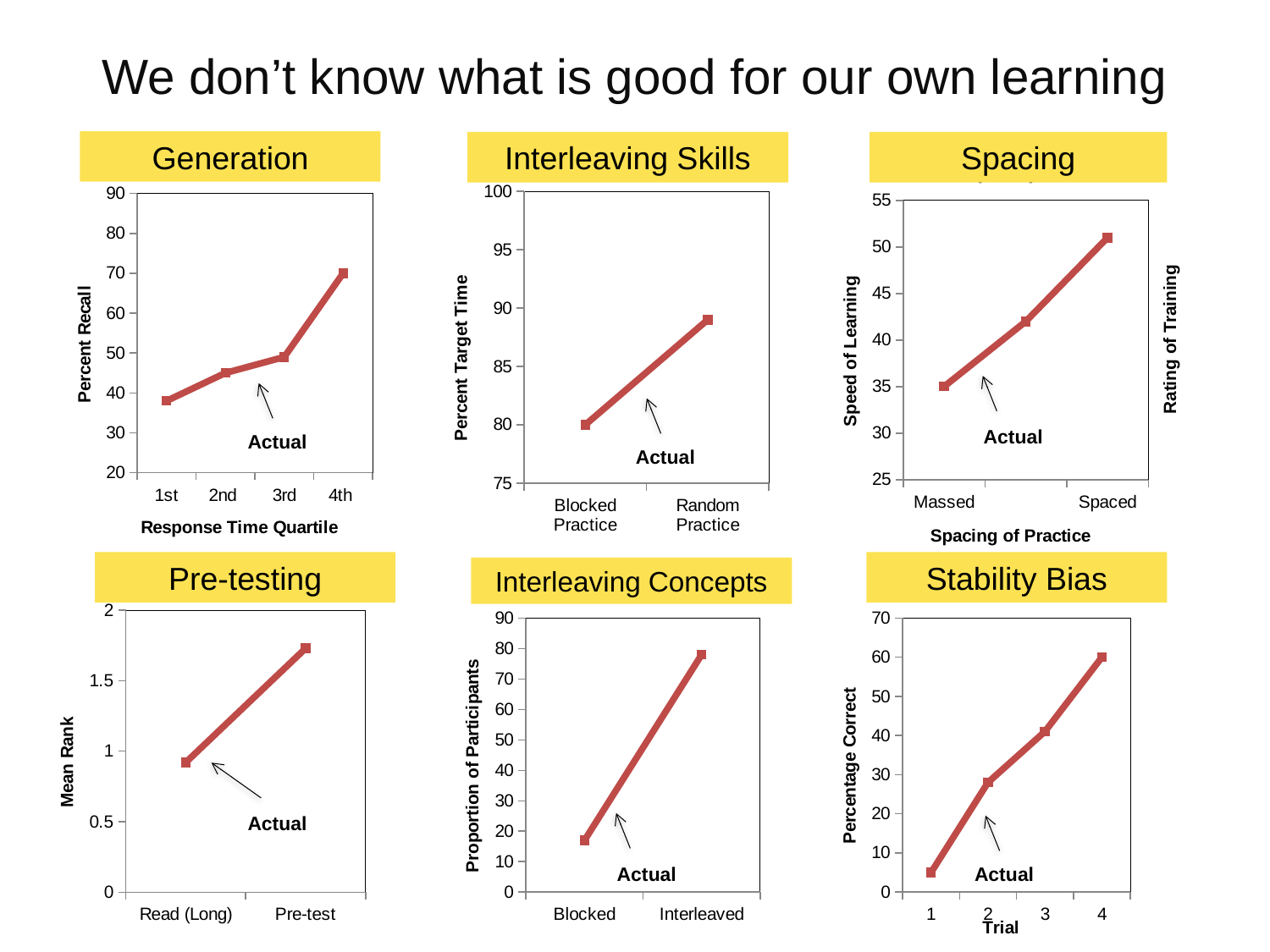

# We don’t know what is good for our own learning

### Chart: Benjamin Bjork, & Schwartz (1998)

| Category | Actual |
|---|---|
| 1st | 38.0 |
| 2nd  | 45.0 |
| 3rd | 49.0 |
| 4th  | 70.0 |
Actual

### Chart: Simon & Bjork (2001)

| Category | Actual |
|---|---|
| Blocked Practice | 80.0 |
| Random Practice | 89.0 |
Actual
Generation

### Chart: Baddeley & Longman (1978)

| Category | Actual |
|---|---|
| Massed | 35.0 |
|  | 42.0 |
| Spaced | 51.0 |
Rating of Training
Actual
Interleaving Skills
Spacing

### Chart: Huelser & Metcalfe (2012)

| Category | Performance |
|---|---|
| Read (Long) | 0.92 |
| Pre-test | 1.73 |
Actual
Pre-testing

### Chart: Kornell & Bjork (2009)

| Category | Actual |
|---|---|
| 1.0 | 5.0 |
| 2.0 | 28.0 |
| 3.0 | 41.0 |
| 4.0 | 60.0 |
Actual
Stability Bias

### Chart: Kornell & Bjork (2008)

| Category | Actual |
|---|---|
| Blocked | 17.0 |
| Interleaved | 78.0 |
Actual
Interleaving Concepts